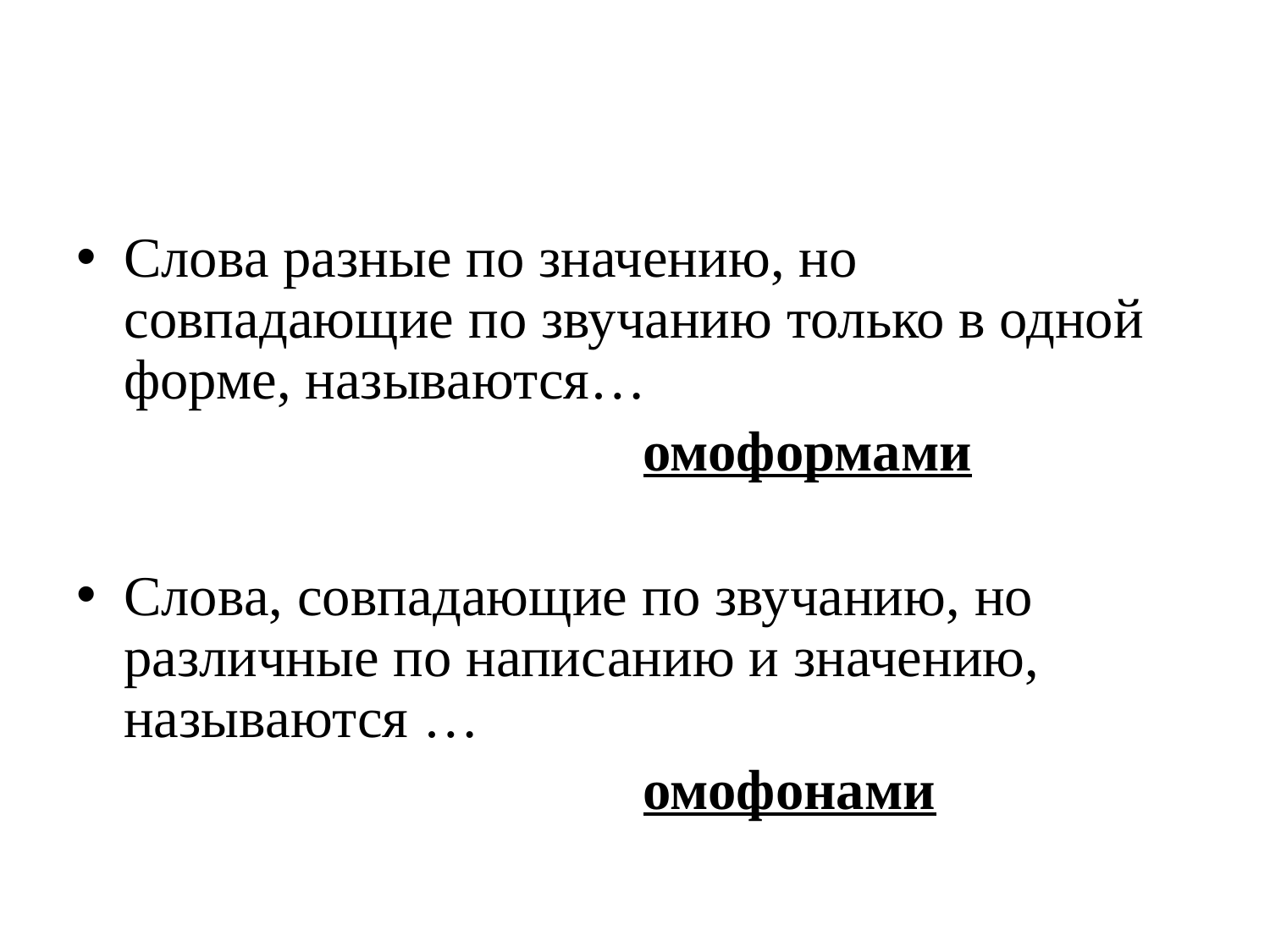

#
Слова разные по значению, но совпадающие по звучанию только в одной форме, называются…
                                        омоформами

Слова, совпадающие по звучанию, но различные по написанию и значению, называются …
                                        омофонами